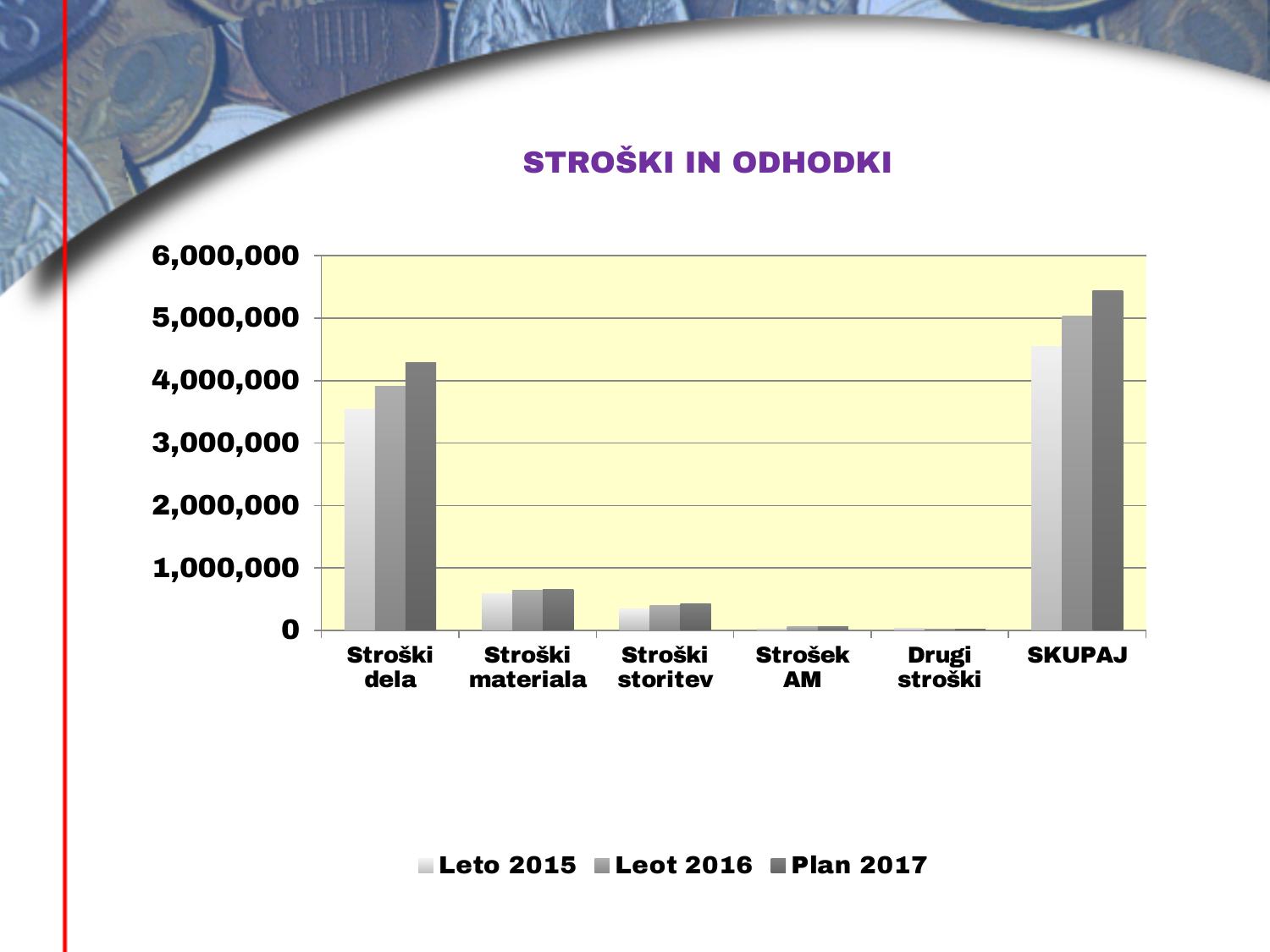

# STROŠKI IN ODHODKI

### Chart

| Category | Leto 2015 | Leot 2016 | Plan 2017 |
|---|---|---|---|
| Stroški dela | 3547212.0 | 3913116.0 | 4282400.0 |
| Stroški materiala | 593250.0 | 637662.0 | 657500.0 |
| Stroški storitev | 347560.0 | 399096.0 | 420900.0 |
| Strošek AM | 24015.0 | 59806.0 | 60000.0 |
| Drugi stroški | 31076.0 | 22054.0 | 22000.0 |
| SKUPAJ | 4543113.0 | 5031734.0 | 5442800.0 |